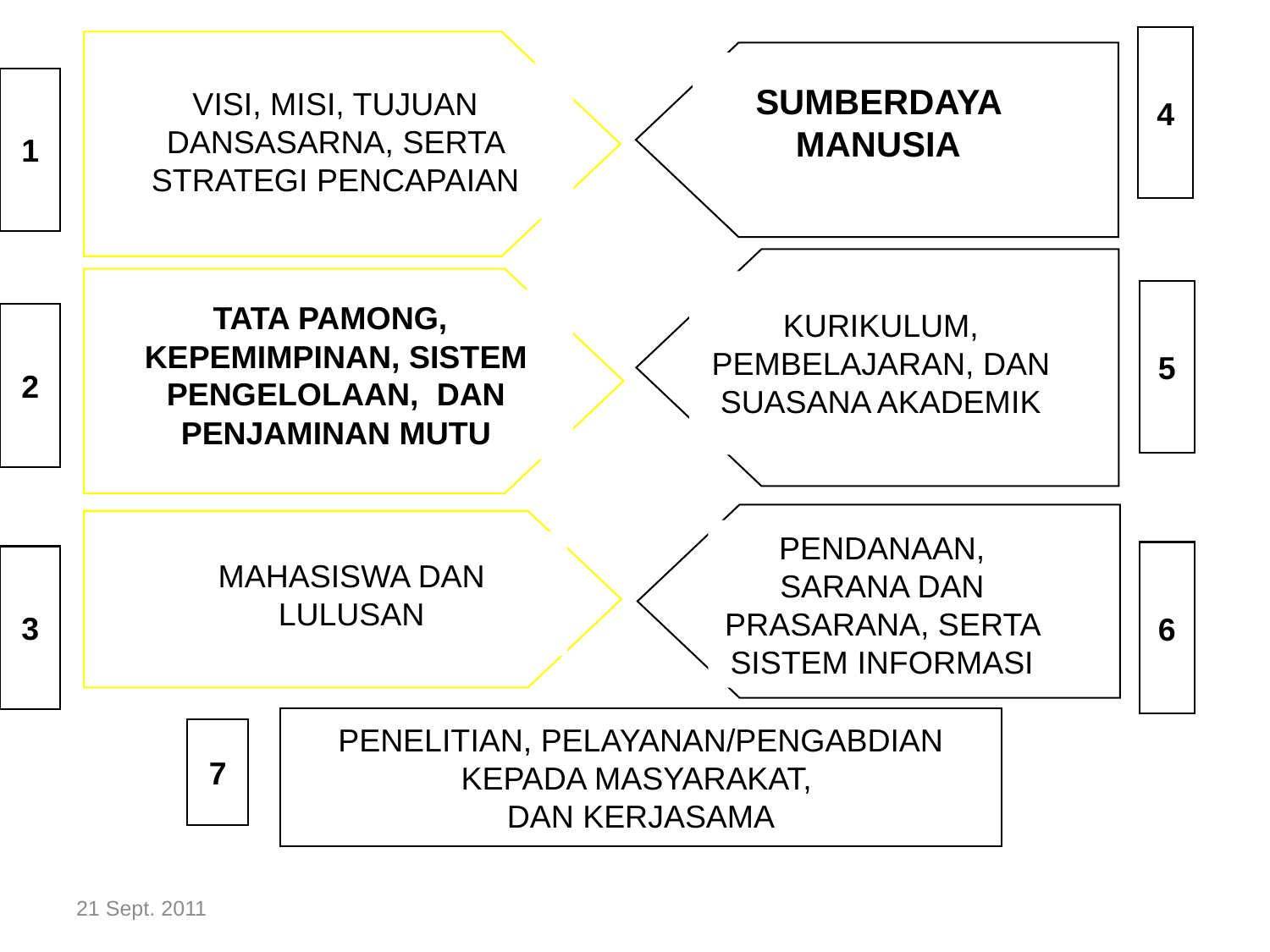

4

SUMBERDAYA MANUSIA

KURIKULUM, PEMBELAJARAN, DAN SUASANA AKADEMIK
5

PENDANAAN, SARANA DAN PRASARANA, SERTA SISTEM INFORMASI
6

VISI, MISI, TUJUAN DANSASARNA, SERTA STRATEGI PENCAPAIAN
1

TATA PAMONG, KEPEMIMPINAN, SISTEM PENGELOLAAN,  DAN PENJAMINAN MUTU
2

MAHASISWA DAN LULUSAN
3
PENELITIAN, PELAYANAN/PENGABDIAN
KEPADA MASYARAKAT,
DAN KERJASAMA
7
21 Sept. 2011